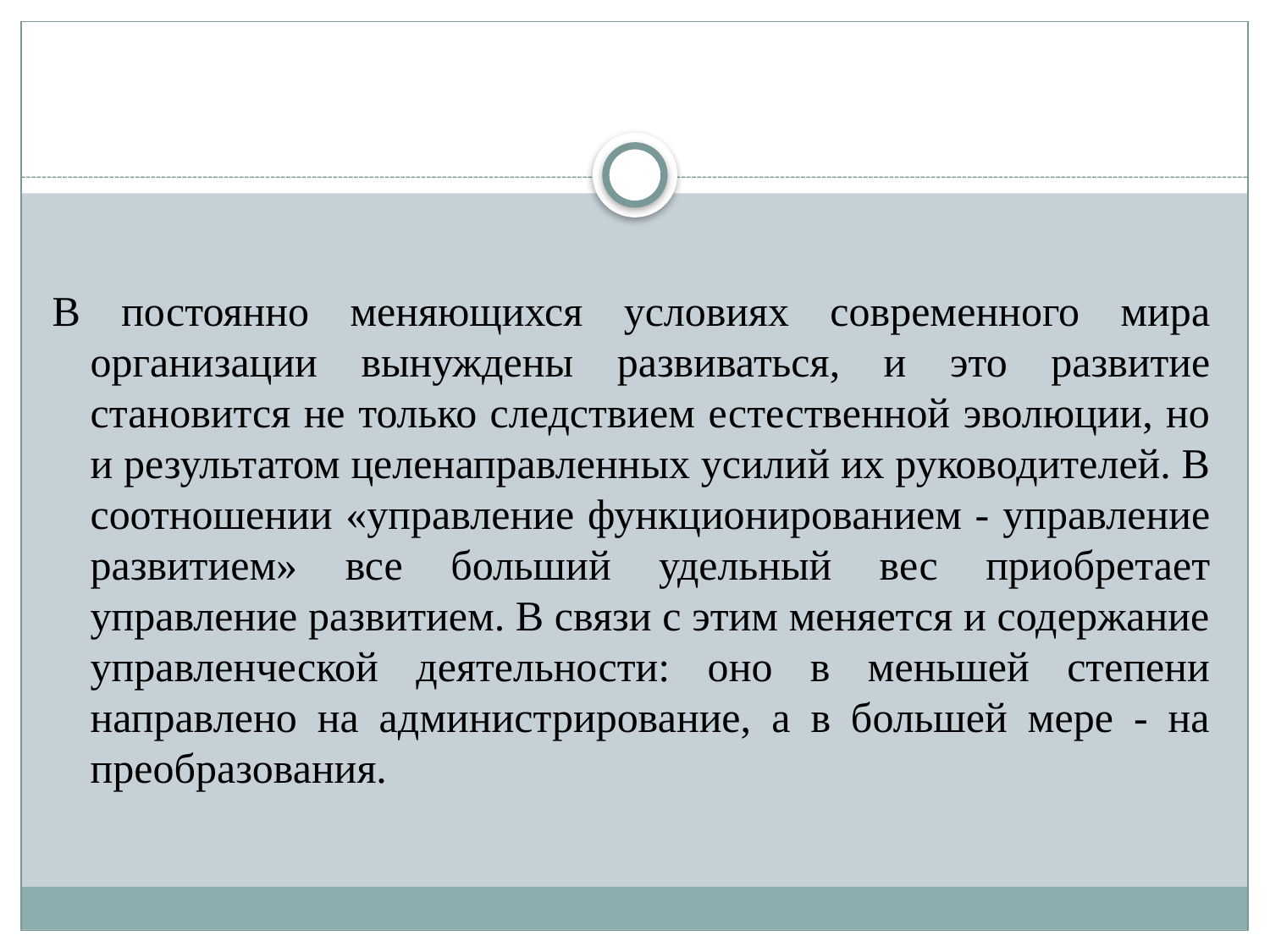

В постоянно меняющихся условиях современного мира организации вынуждены развиваться, и это развитие становится не только следствием естественной эволюции, но и результатом целенаправленных усилий их руководителей. В соотношении «управление функционированием - управление развитием» все больший удельный вес приобретает управление развитием. В связи с этим меняется и содержание управленческой деятельности: оно в меньшей степени направлено на администрирование, а в большей мере - на преобразования.